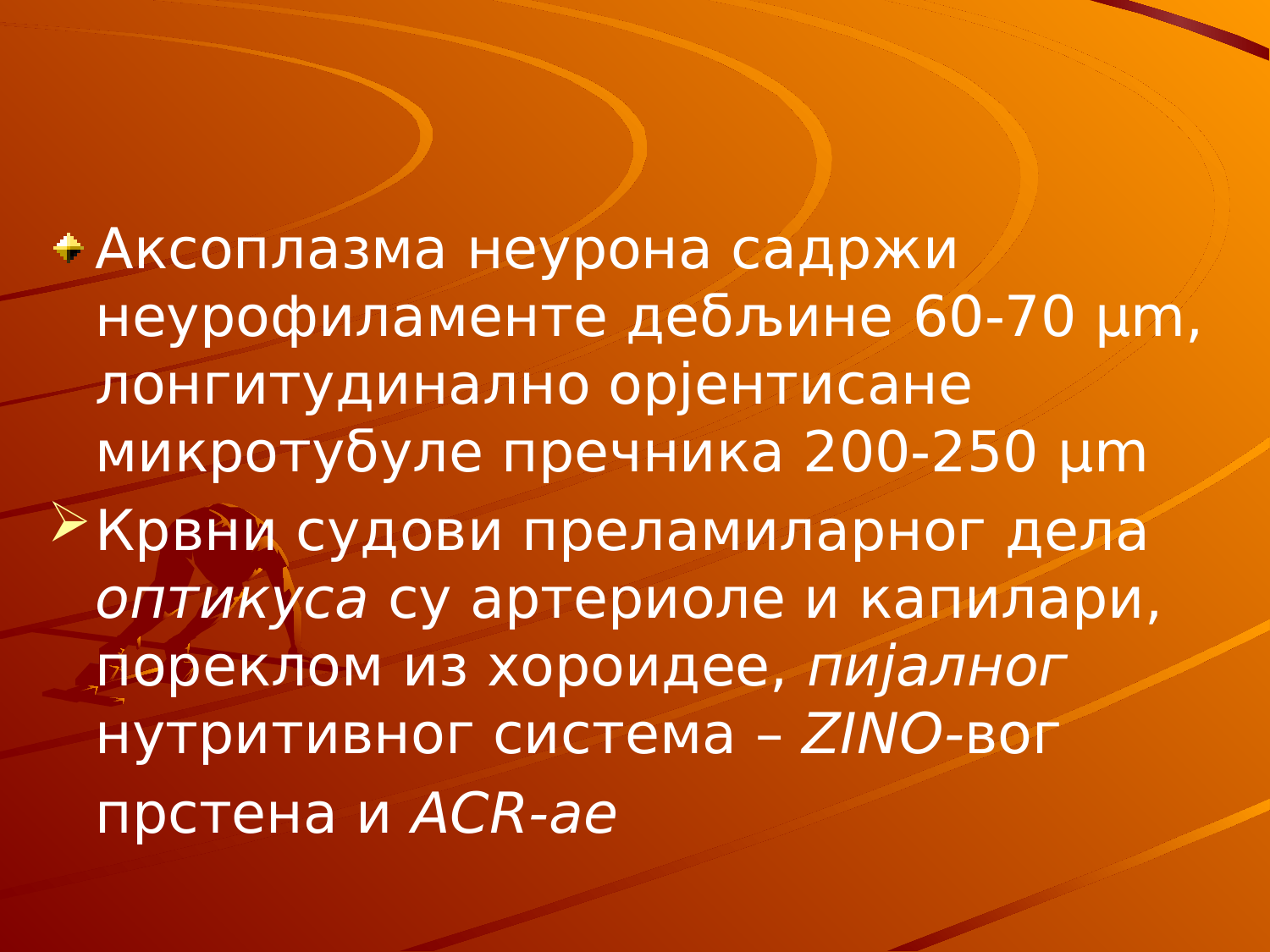

Аксоплазма неурона садржи неурофиламенте дебљине 60-70 μm, лонгитудинално орјентисане микротубуле пречника 200-250 μm
Крвни судови преламиларног дела оптикуса су артериоле и капилари, пореклом из хороидее, пијалног нутритивног система – ZINO-вог
	прстена и ACR-ae